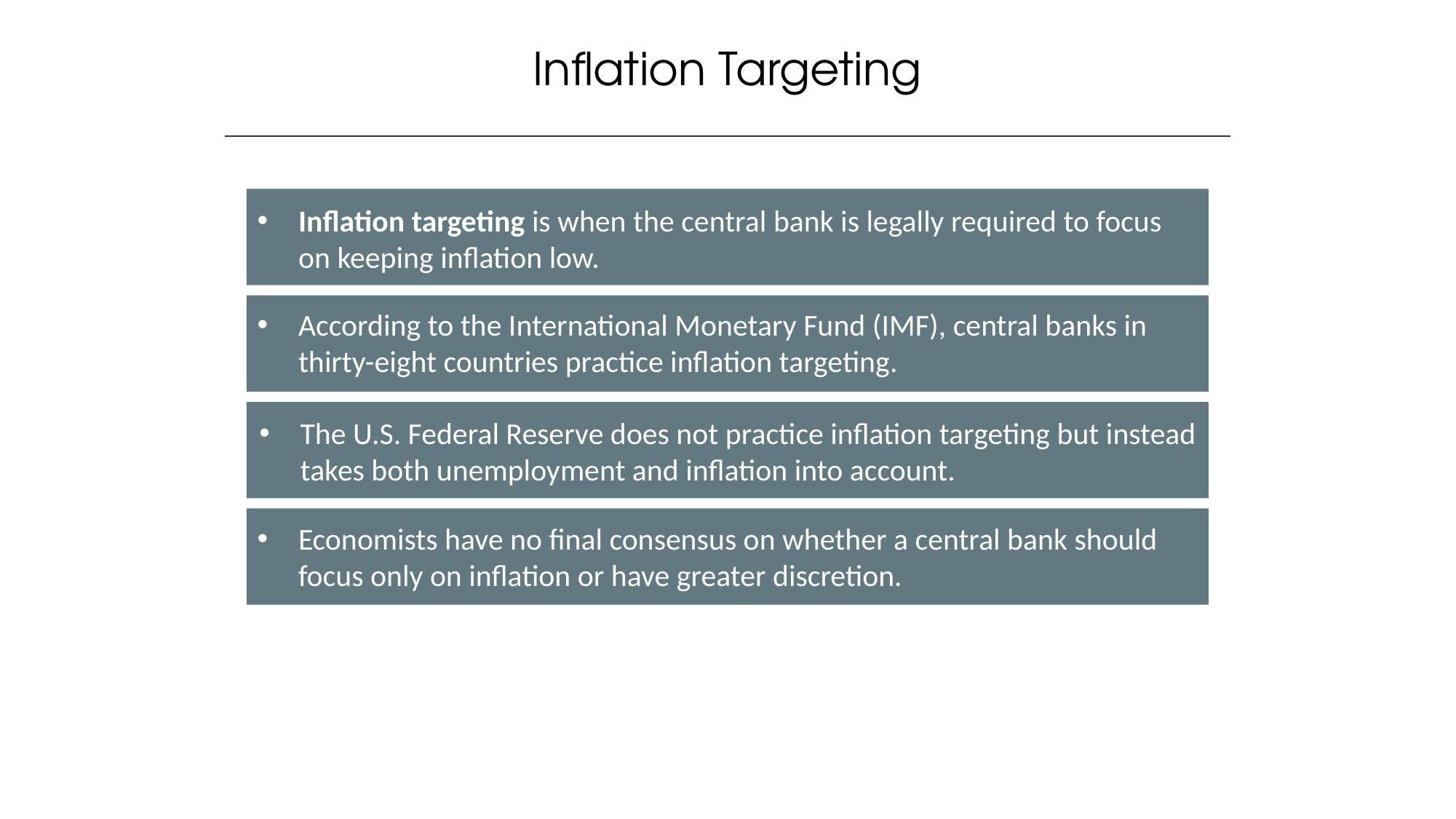

Inflation Targeting

Inflation targeting is when the central bank is legally required to focus on keeping inflation low.

According to the International Monetary Fund (IMF), central banks in thirty-eight countries practice inflation targeting.

The U.S. Federal Reserve does not practice inflation targeting but instead takes both unemployment and inflation into account.

Economists have no final consensus on whether a central bank should focus only on inflation or have greater discretion.